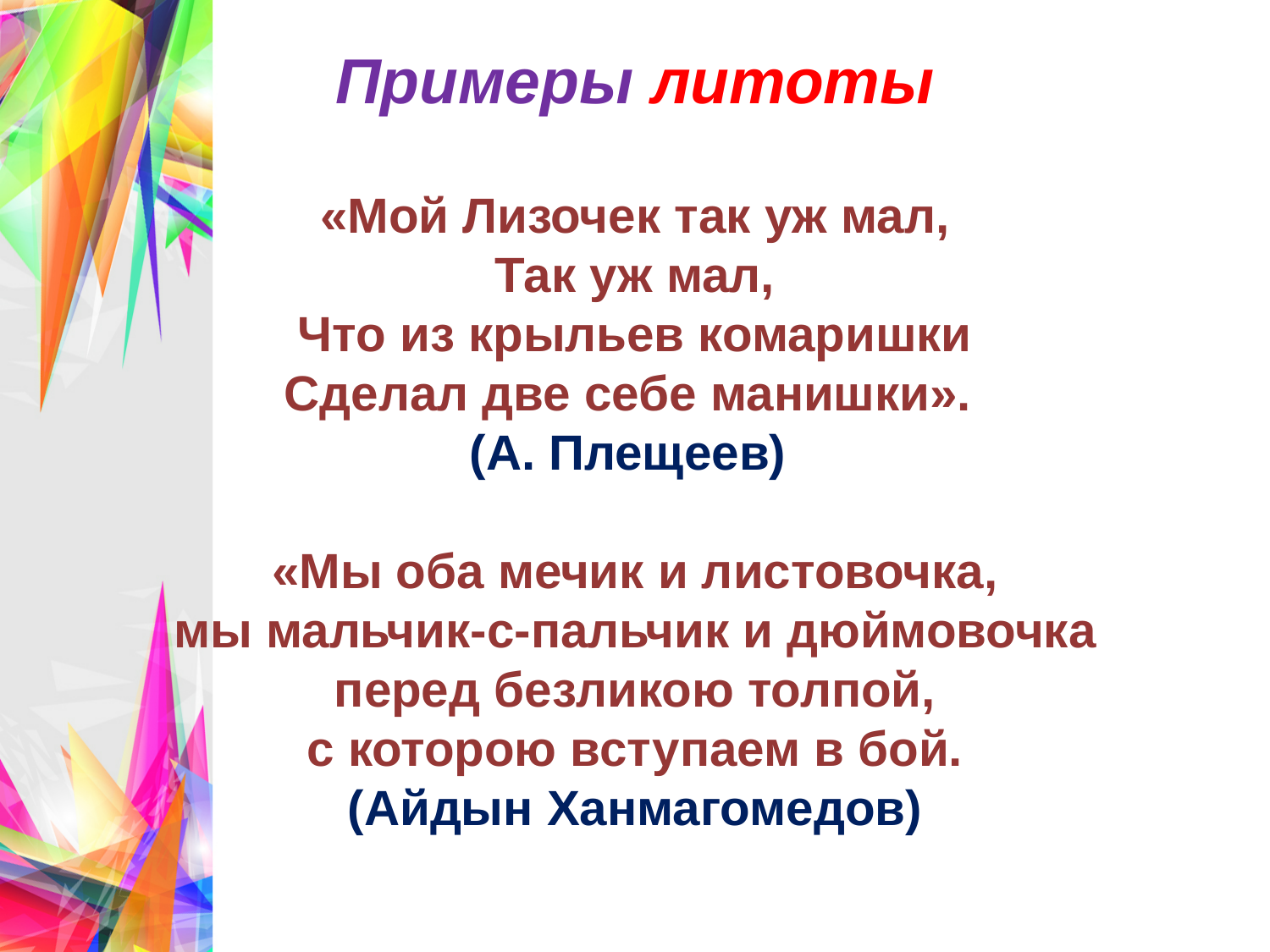

# Примеры литоты «Мой Лизочек так уж мал, Так уж мал, Что из крыльев комаришки Сделал две себе манишки». (А. Плещеев) «Мы оба мечик и листовочка, мы мальчик-с-пальчик и дюймовочка перед безликою толпой, с которою вступаем в бой. (Айдын Ханмагомедов)